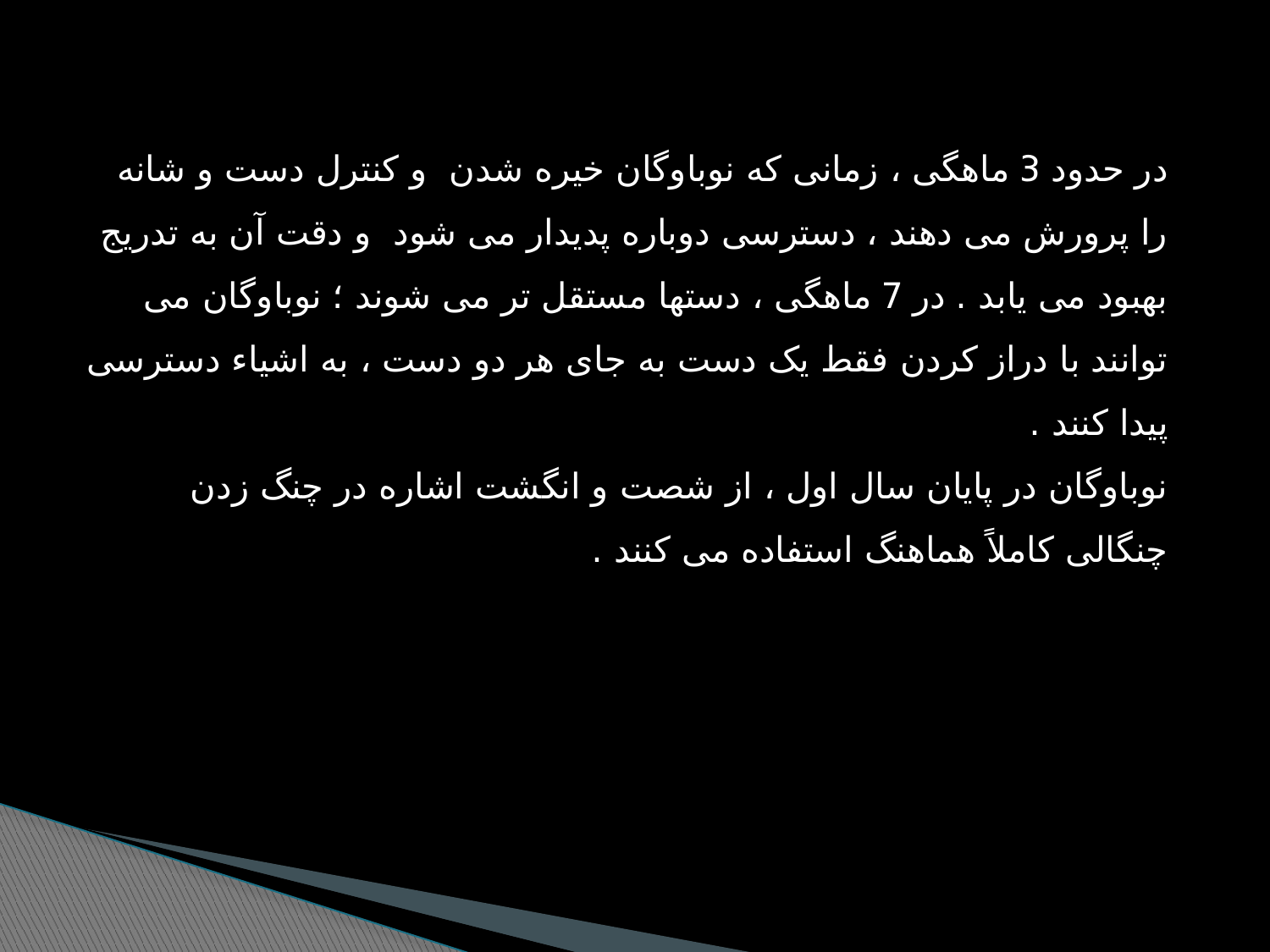

در حدود 3 ماهگی ، زمانی که نوباوگان خیره شدن  و کنترل دست و شانه را پرورش می دهند ، دسترسی دوباره پدیدار می شود  و دقت آن به تدریج بهبود می یابد . در 7 ماهگی ، دستها مستقل تر می شوند ؛ نوباوگان می توانند با دراز کردن فقط یک دست به جای هر دو دست ، به اشیاء دسترسی پیدا کنند .
نوباوگان در پایان سال اول ، از شصت و انگشت اشاره در چنگ زدن چنگالی کاملاً هماهنگ استفاده می کنند .